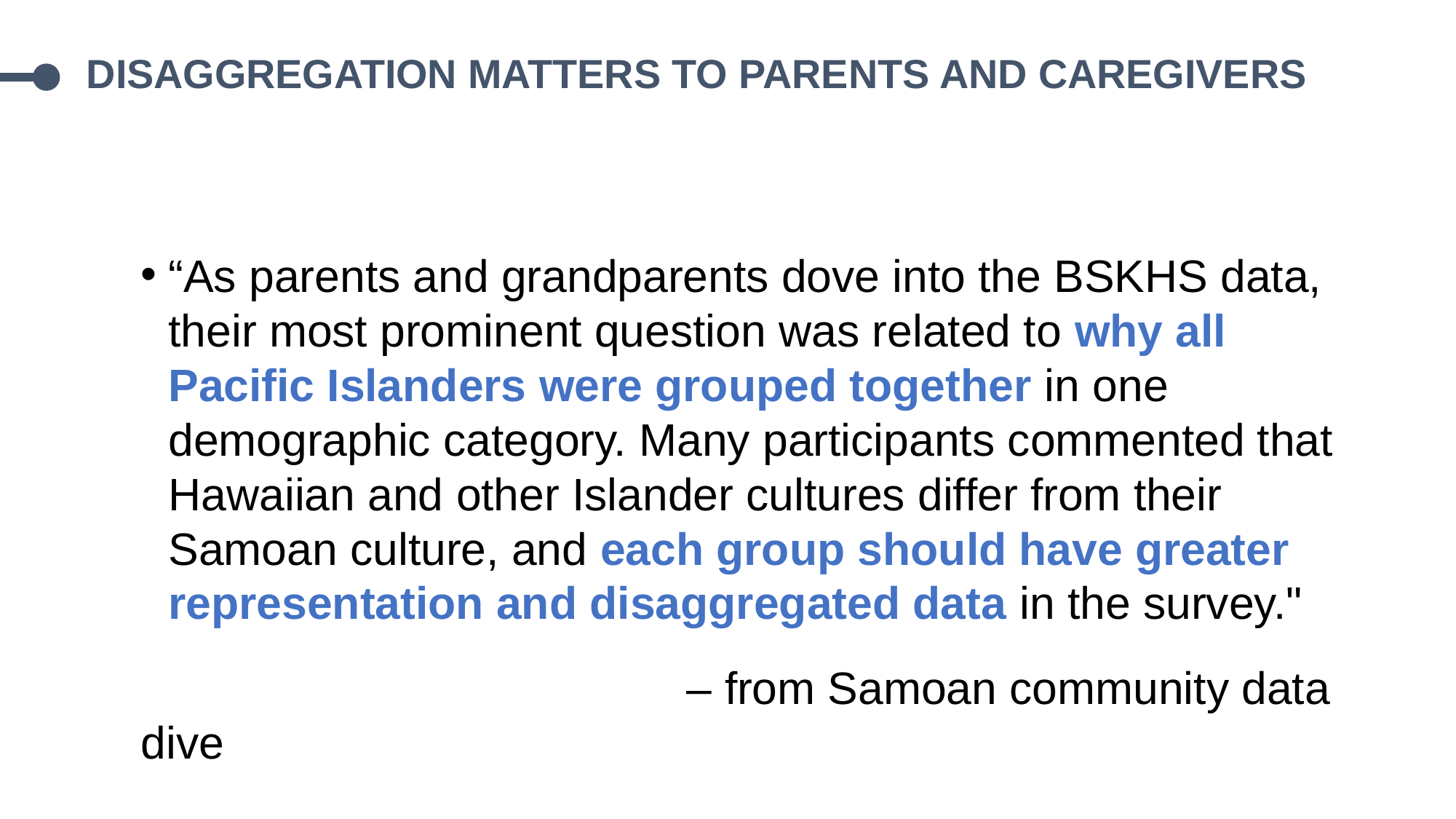

# Disaggregation matters to Parents and Caregivers
“As parents and grandparents dove into the BSKHS data, their most prominent question was related to why all Pacific Islanders were grouped together in one demographic category. Many participants commented that Hawaiian and other Islander cultures differ from their Samoan culture, and each group should have greater representation and disaggregated data in the survey."
					– from Samoan community data dive